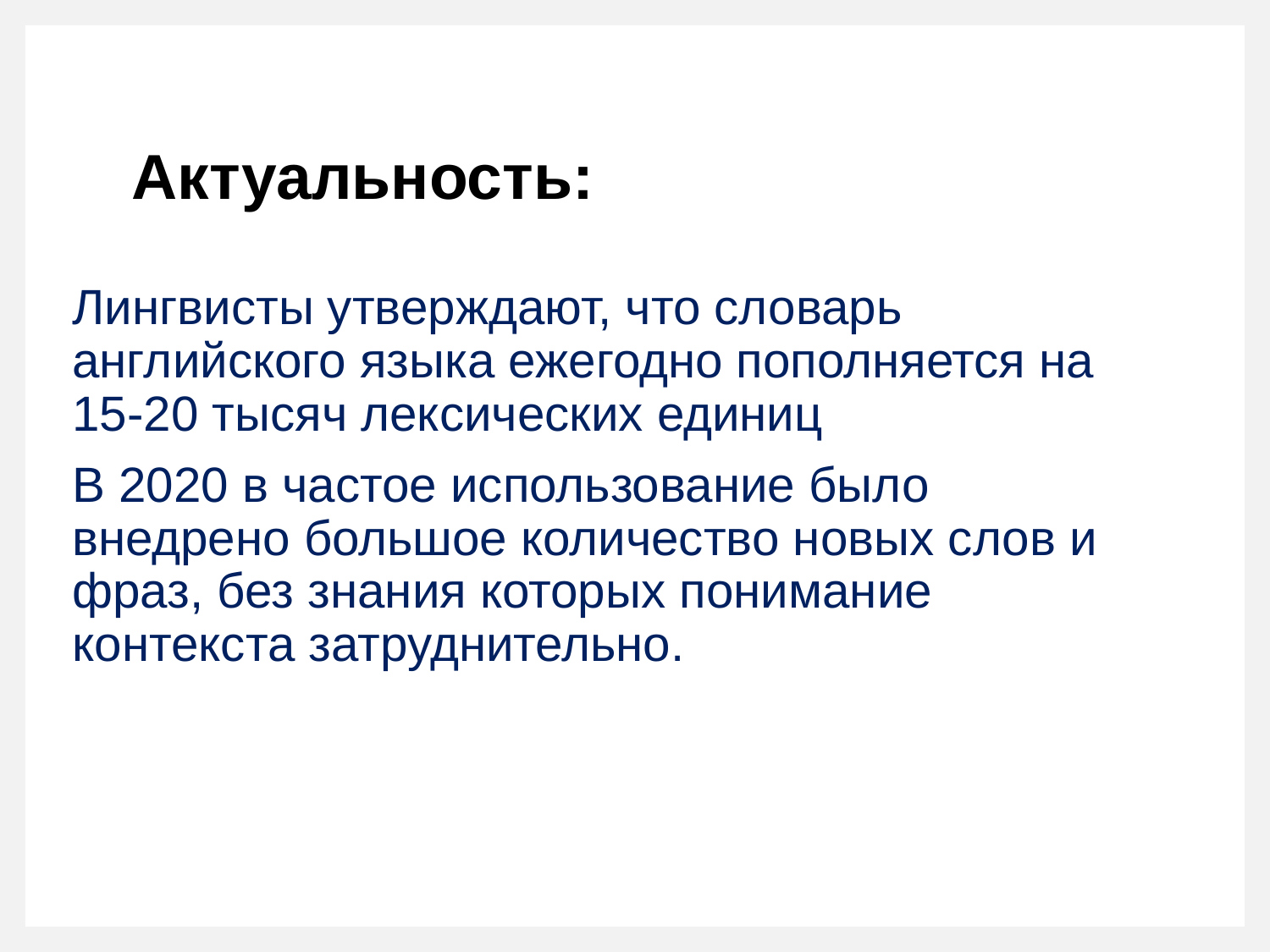

# Актуальность:
Лингвисты утверждают, что словарь английского языка ежегодно пополняется на 15-20 тысяч лексических единиц
В 2020 в частое использование было внедрено большое количество новых слов и фраз, без знания которых понимание контекста затруднительно.